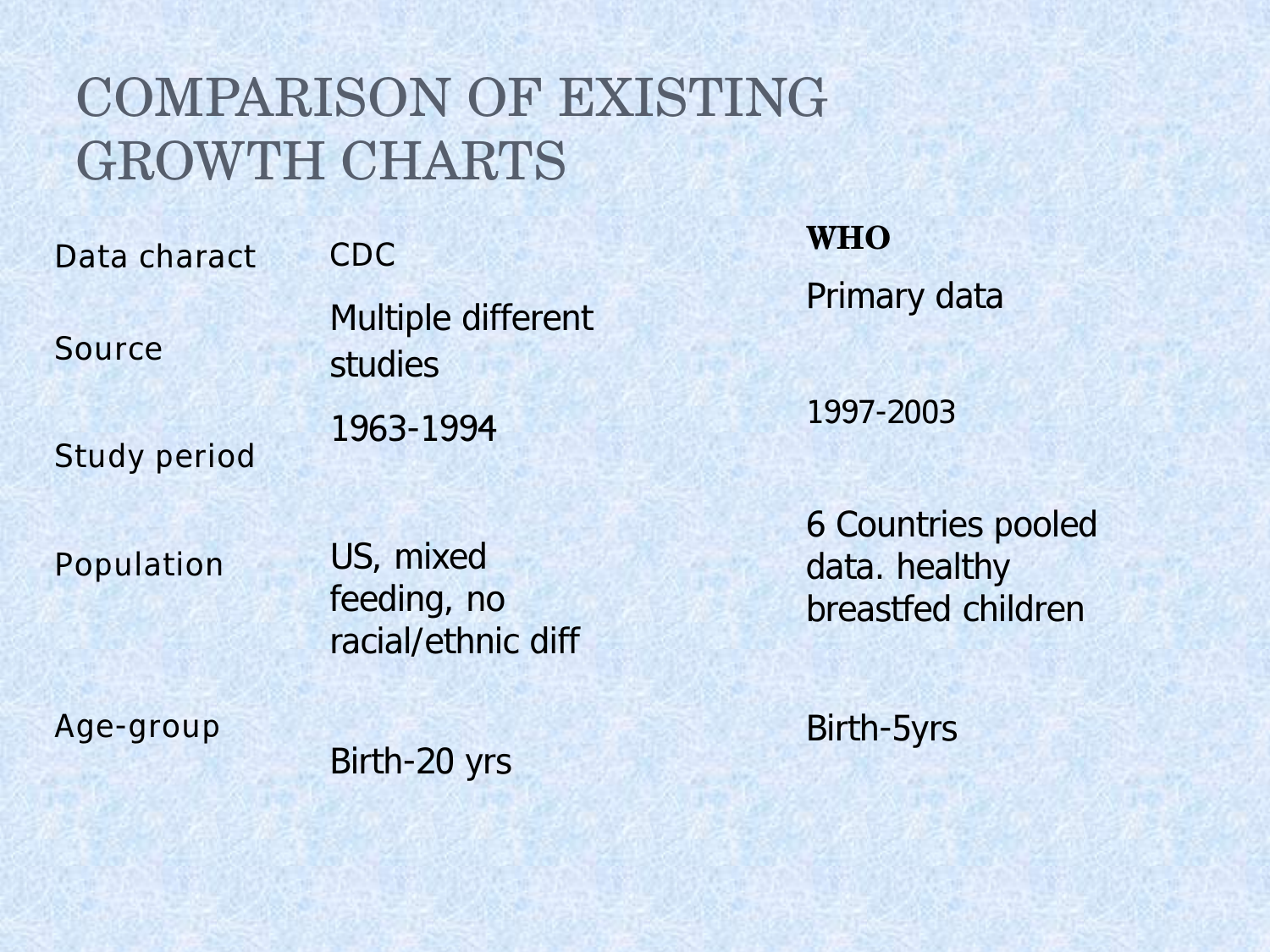

# Comparison of existing growth charts
WHO
Primary data

1997-2003

6 Countries pooled data. healthy breastfed children

Birth-5yrs
Data charact
Source

Study period

Population

Age-group

CDC
Multiple different studies
1963-1994

US, mixed feeding, no racial/ethnic diff

Birth-20 yrs